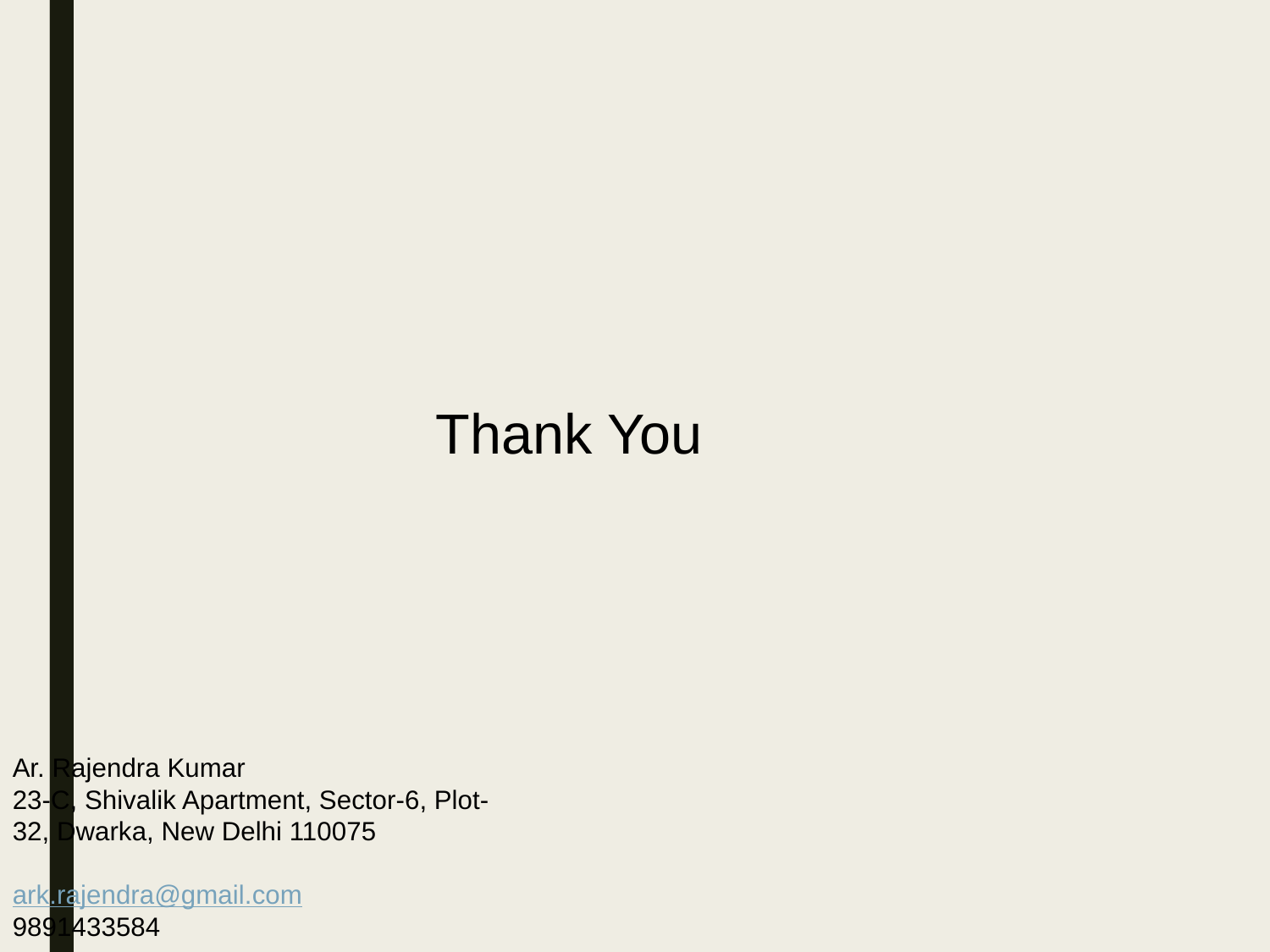

Thank You

Ar. Rajendra Kumar
23-C, Shivalik Apartment, Sector-6, Plot-32, Dwarka, New Delhi 110075

ark.rajendra@gmail.com
9891433584